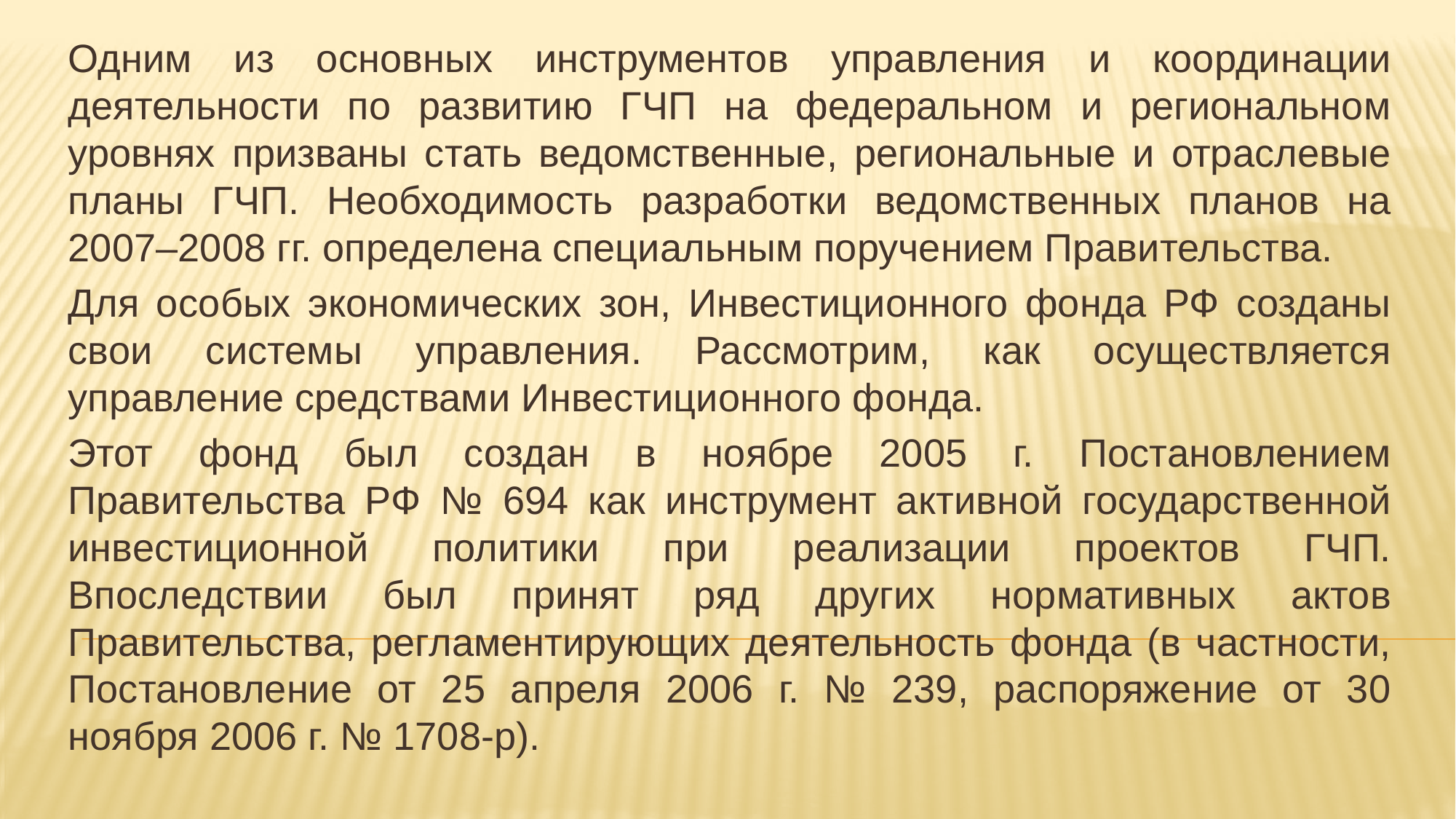

Одним из основных инструментов управления и координации деятельности по развитию ГЧП на федеральном и региональном уровнях призваны стать ведомственные, региональные и отраслевые планы ГЧП. Необходимость разработки ведомственных планов на 2007–2008 гг. определена специальным поручением Правительства.
Для особых экономических зон, Инвестиционного фонда РФ созданы свои системы управления. Рассмотрим, как осуществляется управление средствами Инвестиционного фонда.
Этот фонд был создан в ноябре 2005 г. Постановлением Правительства РФ № 694 как инструмент активной государственной инвестиционной политики при реализации проектов ГЧП. Впоследствии был принят ряд других нормативных актов Правительства, регламентирующих деятельность фонда (в частности, Постановление от 25 апреля 2006 г. № 239, распоряжение от 30 ноября 2006 г. № 1708-р).